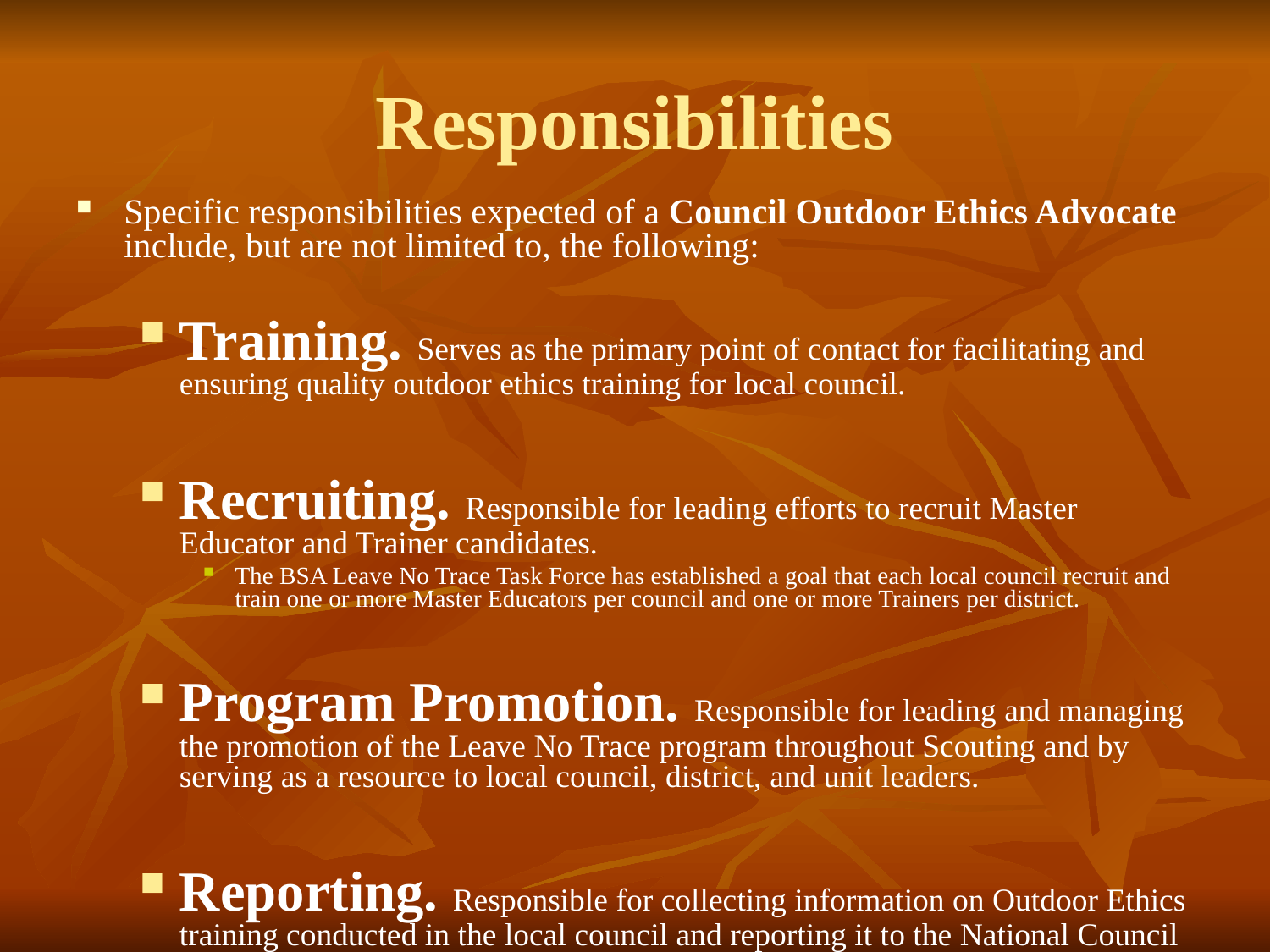

# Responsibilities
Specific responsibilities expected of a Council Outdoor Ethics Advocate include, but are not limited to, the following:

Training. Serves as the primary point of contact for facilitating and ensuring quality outdoor ethics training for local council.

Recruiting. Responsible for leading efforts to recruit Master Educator and Trainer candidates.
The BSA Leave No Trace Task Force has established a goal that each local council recruit and train one or more Master Educators per council and one or more Trainers per district.

Program Promotion. Responsible for leading and managing the promotion of the Leave No Trace program throughout Scouting and by serving as a resource to local council, district, and unit leaders.

Reporting. Responsible for collecting information on Outdoor Ethics training conducted in the local council and reporting it to the National Council annually.